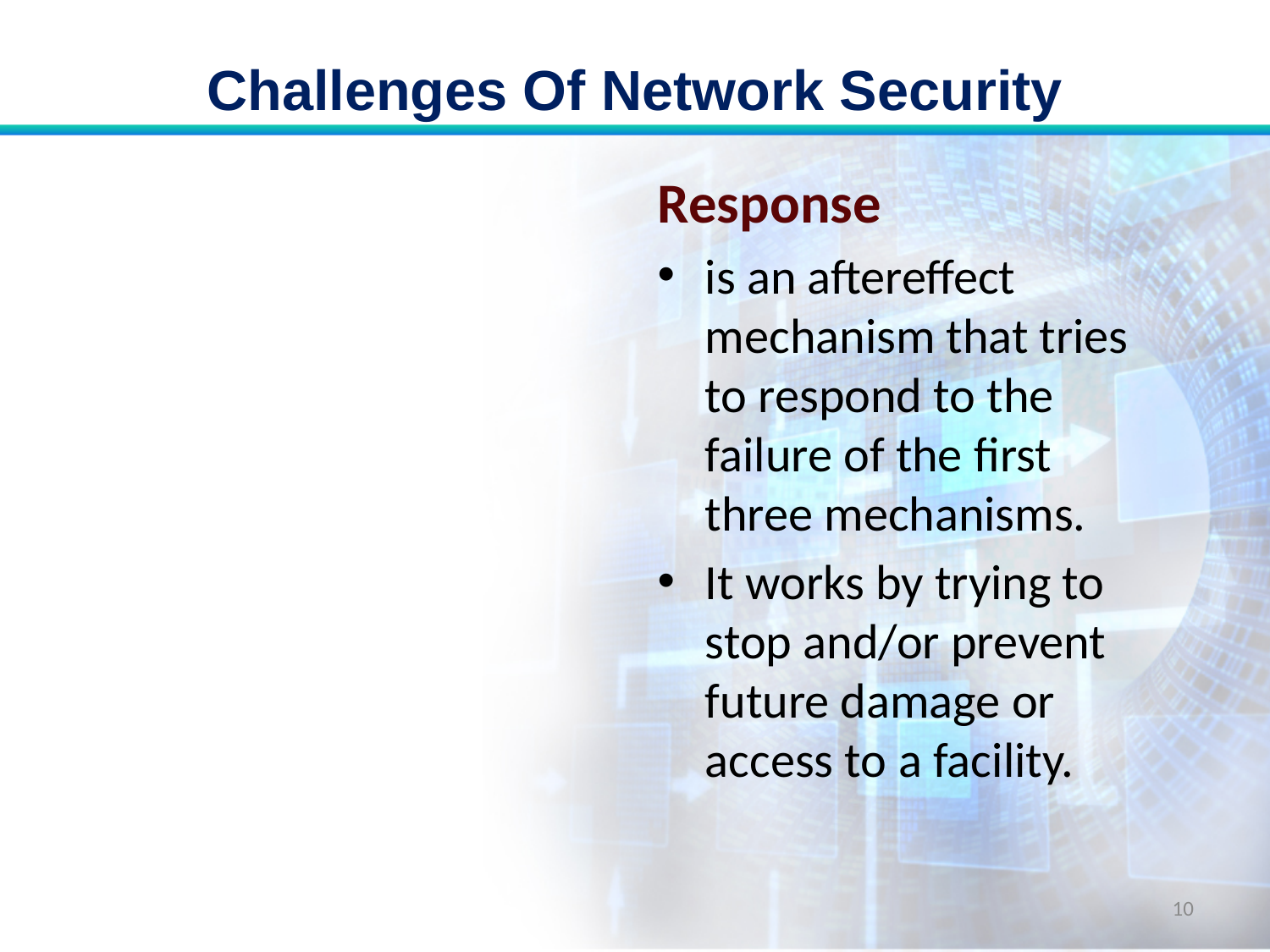

# Challenges Of Network Security
Response
is an aftereffect mechanism that tries to respond to the failure of the first three mechanisms.
It works by trying to stop and/or prevent future damage or access to a facility.

10